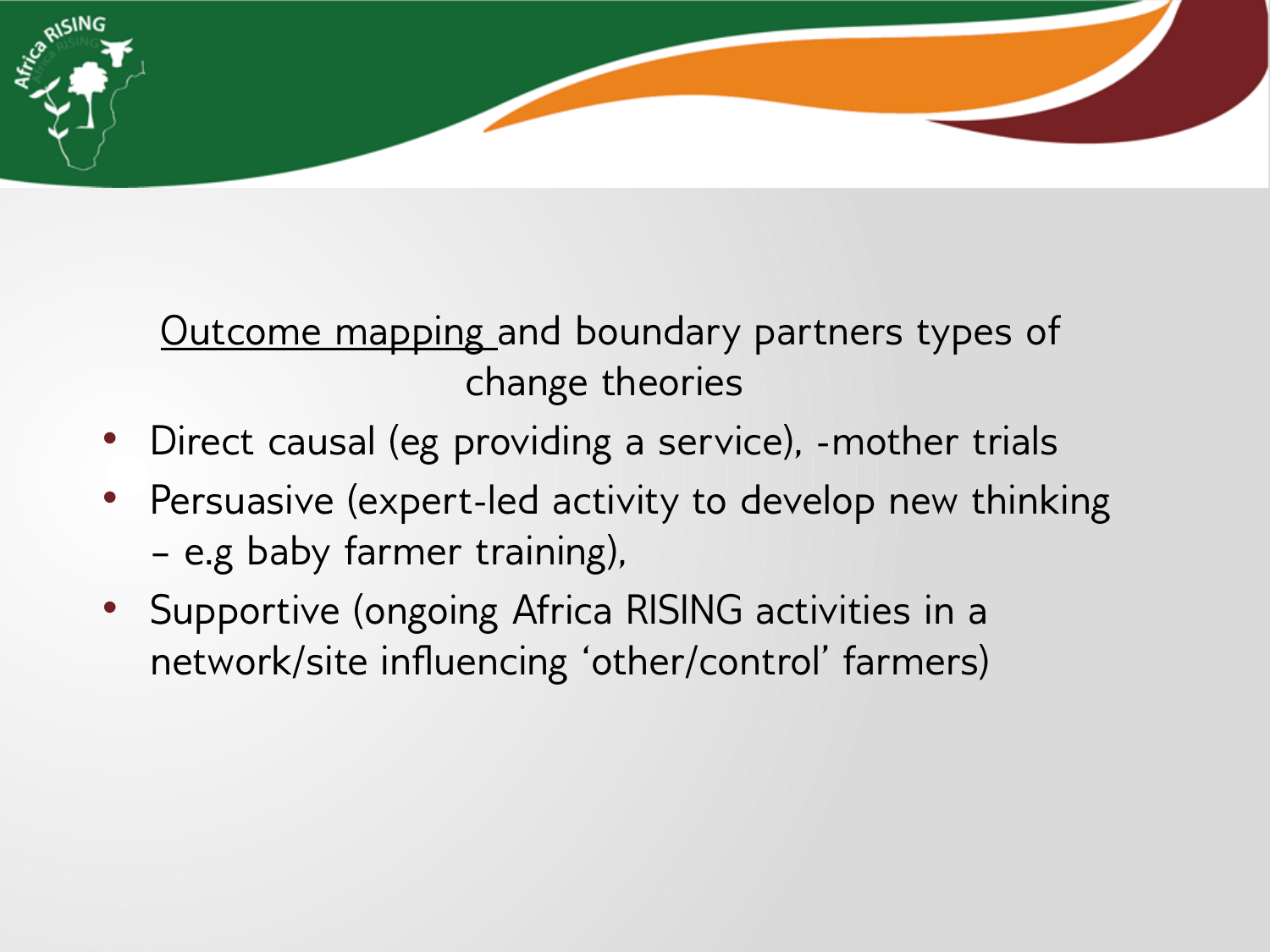

Outcome mapping and boundary partners types of change theories
Direct causal (eg providing a service), -mother trials
Persuasive (expert-led activity to develop new thinking – e.g baby farmer training),
Supportive (ongoing Africa RISING activities in a network/site influencing ‘other/control’ farmers)